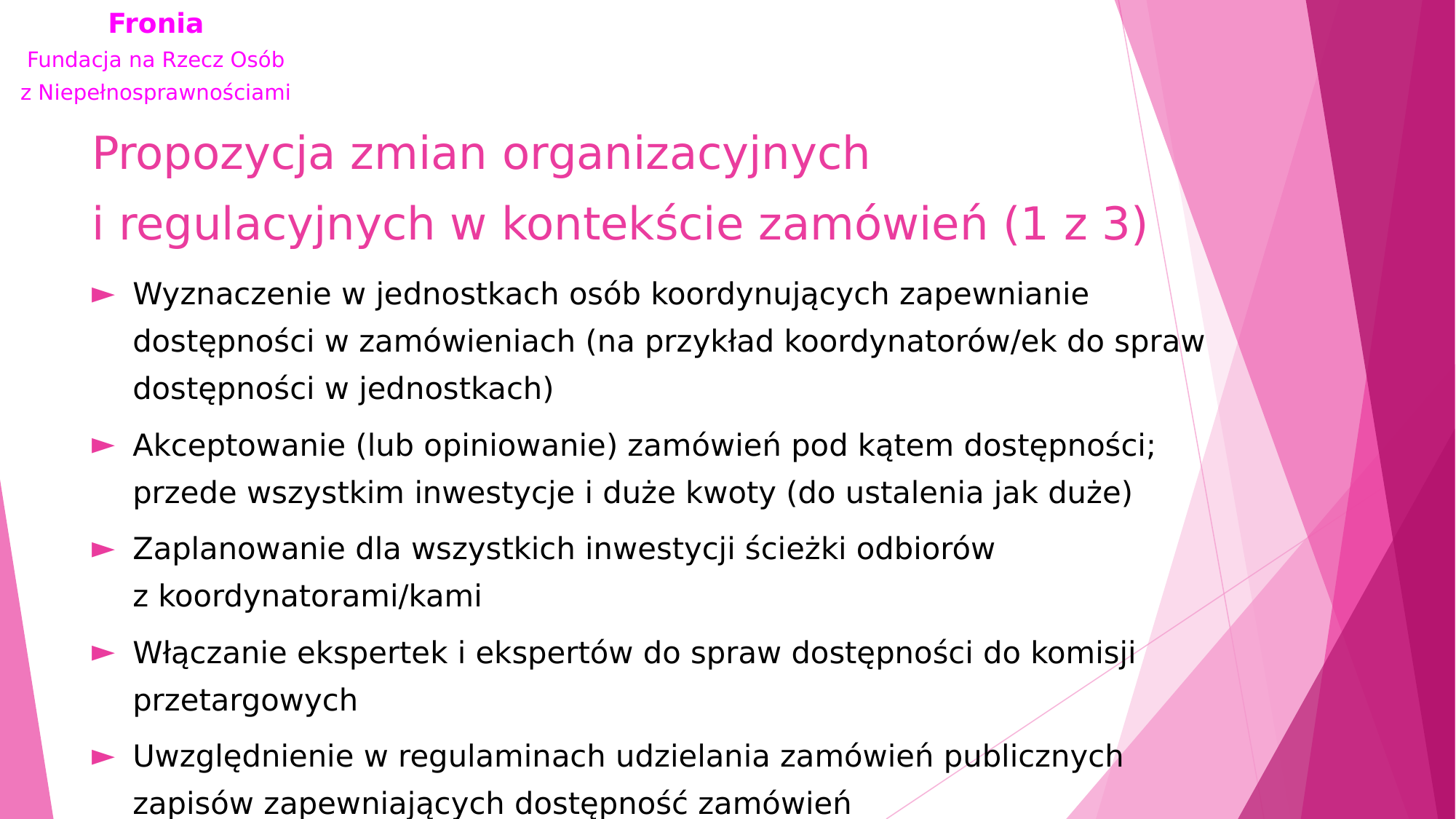

# Propozycja zmian organizacyjnych i regulacyjnych w kontekście zamówień (1 z 3)
Wyznaczenie w jednostkach osób koordynujących zapewnianie dostępności w zamówieniach (na przykład koordynatorów/ek do spraw dostępności w jednostkach)
Akceptowanie (lub opiniowanie) zamówień pod kątem dostępności; przede wszystkim inwestycje i duże kwoty (do ustalenia jak duże)
Zaplanowanie dla wszystkich inwestycji ścieżki odbiorów z koordynatorami/kami
Włączanie ekspertek i ekspertów do spraw dostępności do komisji przetargowych
Uwzględnienie w regulaminach udzielania zamówień publicznych zapisów zapewniających dostępność zamówień